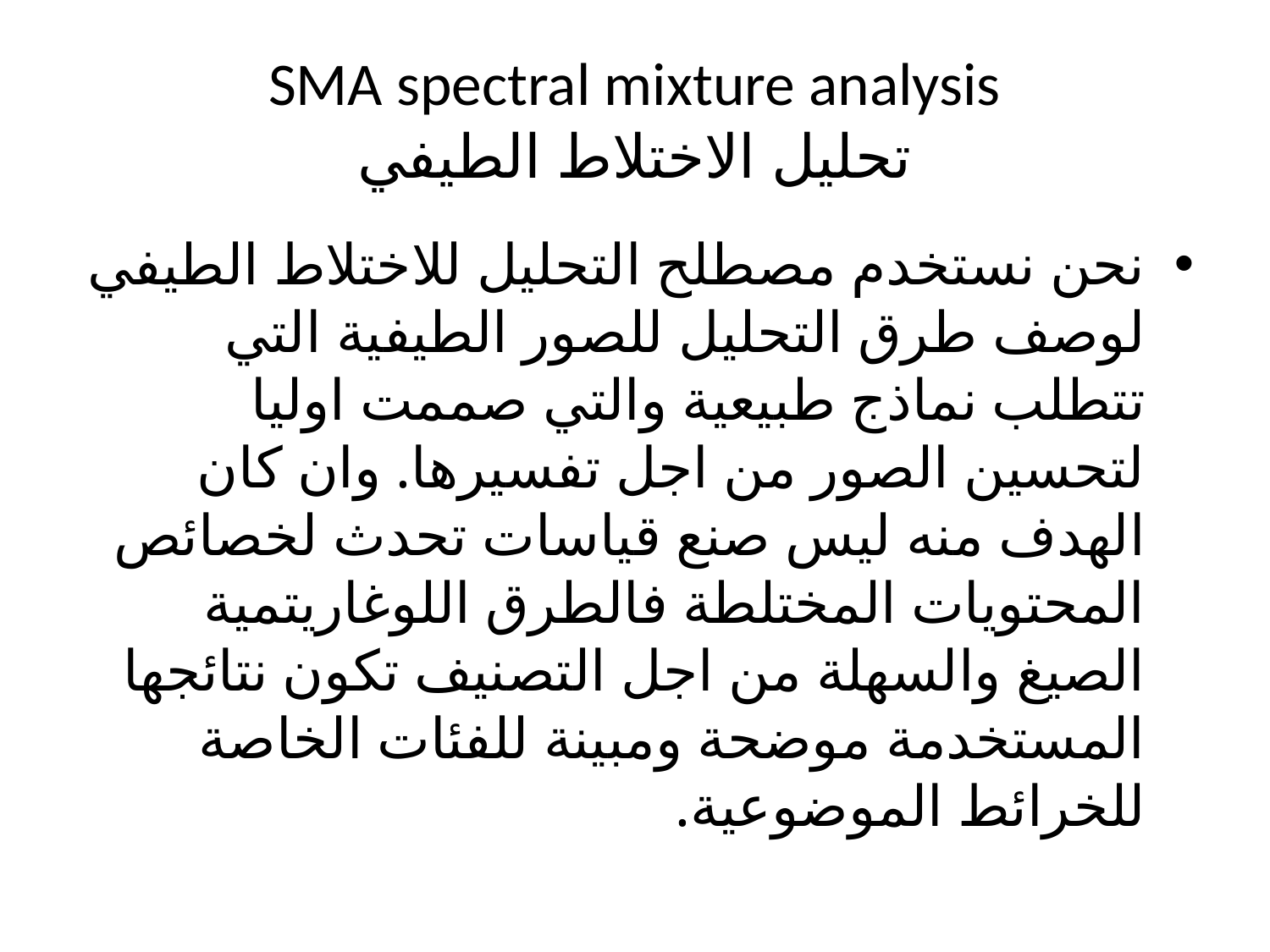

# SMA spectral mixture analysis تحليل الاختلاط الطيفي
نحن نستخدم مصطلح التحليل للاختلاط الطيفي لوصف طرق التحليل للصور الطيفية التي تتطلب نماذج طبيعية والتي صممت اوليا لتحسين الصور من اجل تفسيرها. وان كان الهدف منه ليس صنع قياسات تحدث لخصائص المحتويات المختلطة فالطرق اللوغاريتمية الصيغ والسهلة من اجل التصنيف تكون نتائجها المستخدمة موضحة ومبينة للفئات الخاصة للخرائط الموضوعية.